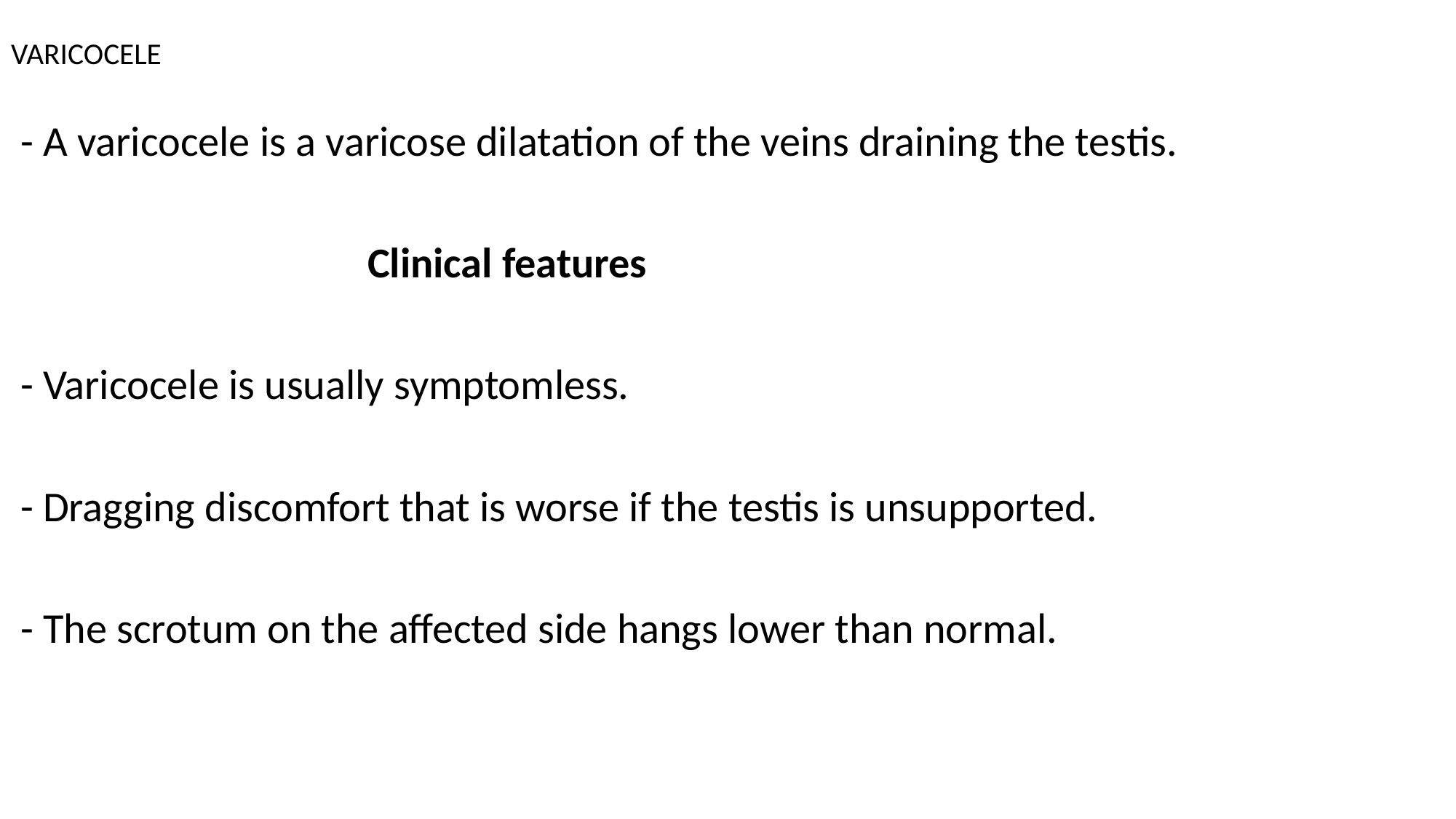

# VARICOCELE
 - A varicocele is a varicose dilatation of the veins draining the testis.

                                     Clinical features

 - Varicocele is usually symptomless.

 - Dragging discomfort that is worse if the testis is unsupported.

 - The scrotum on the affected side hangs lower than normal.